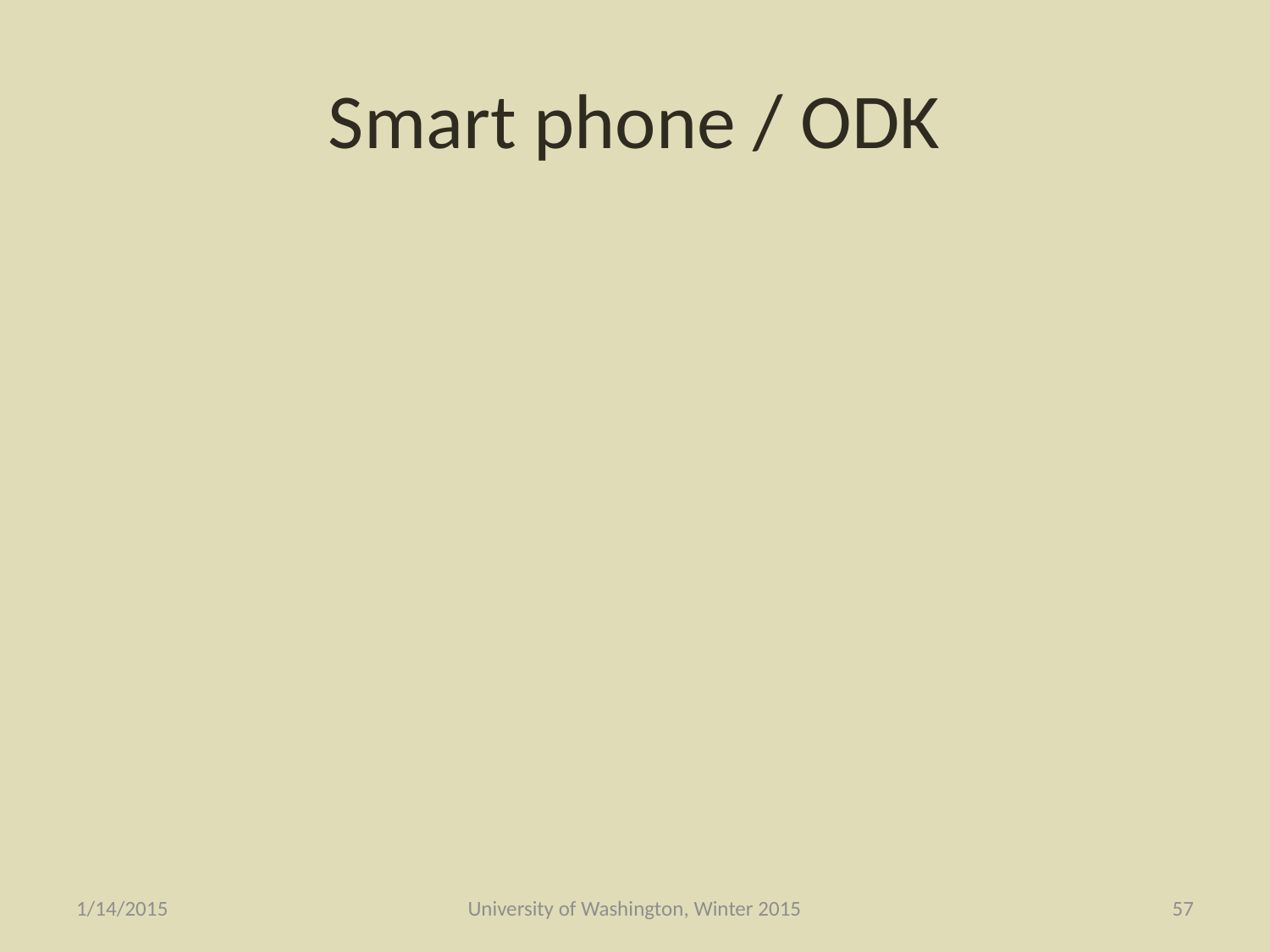

# Smart phone / ODK

1/14/2015
University of Washington, Winter 2015
57